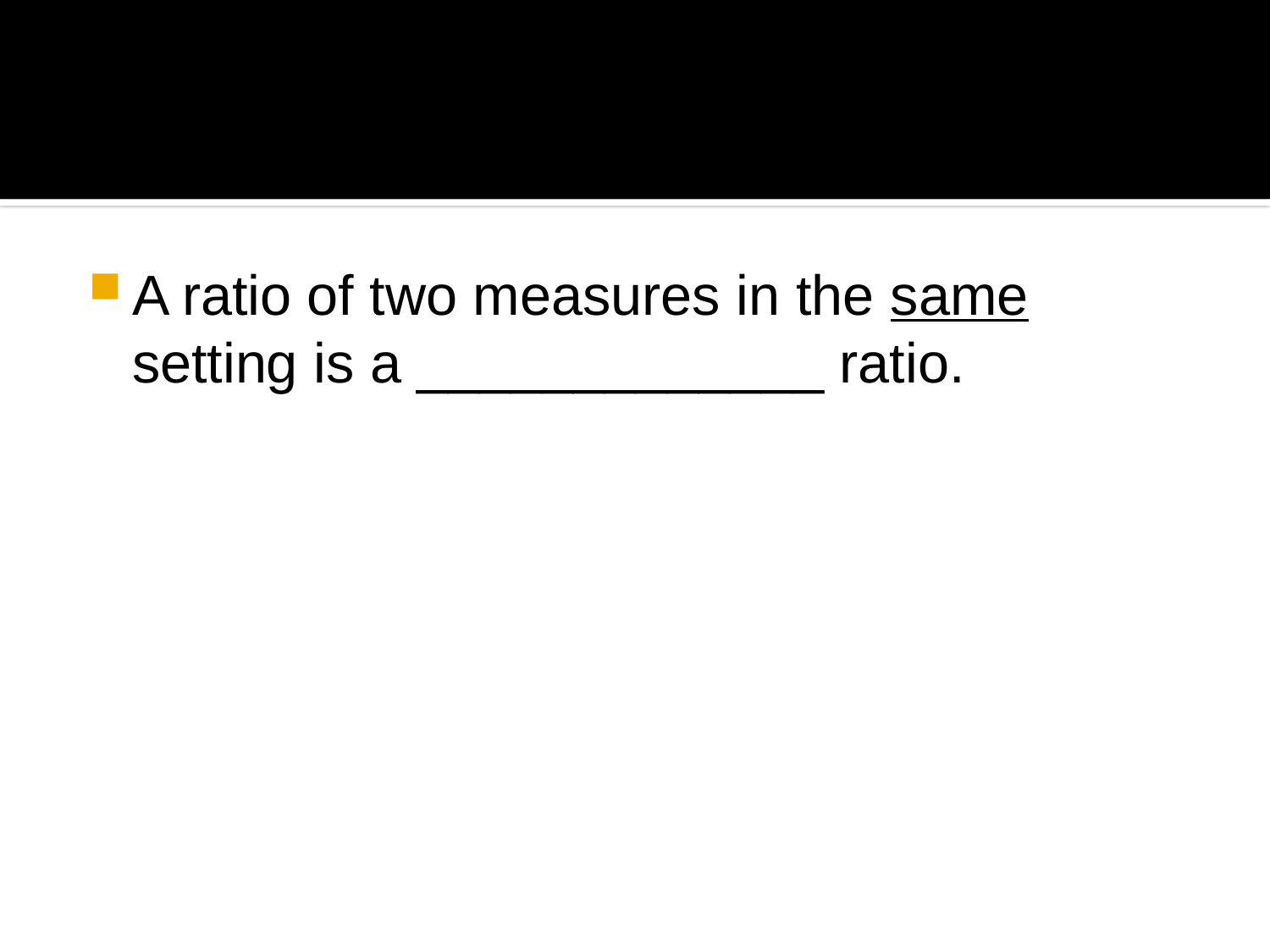

#
A ratio of two measures in the same setting is a _____________ ratio.